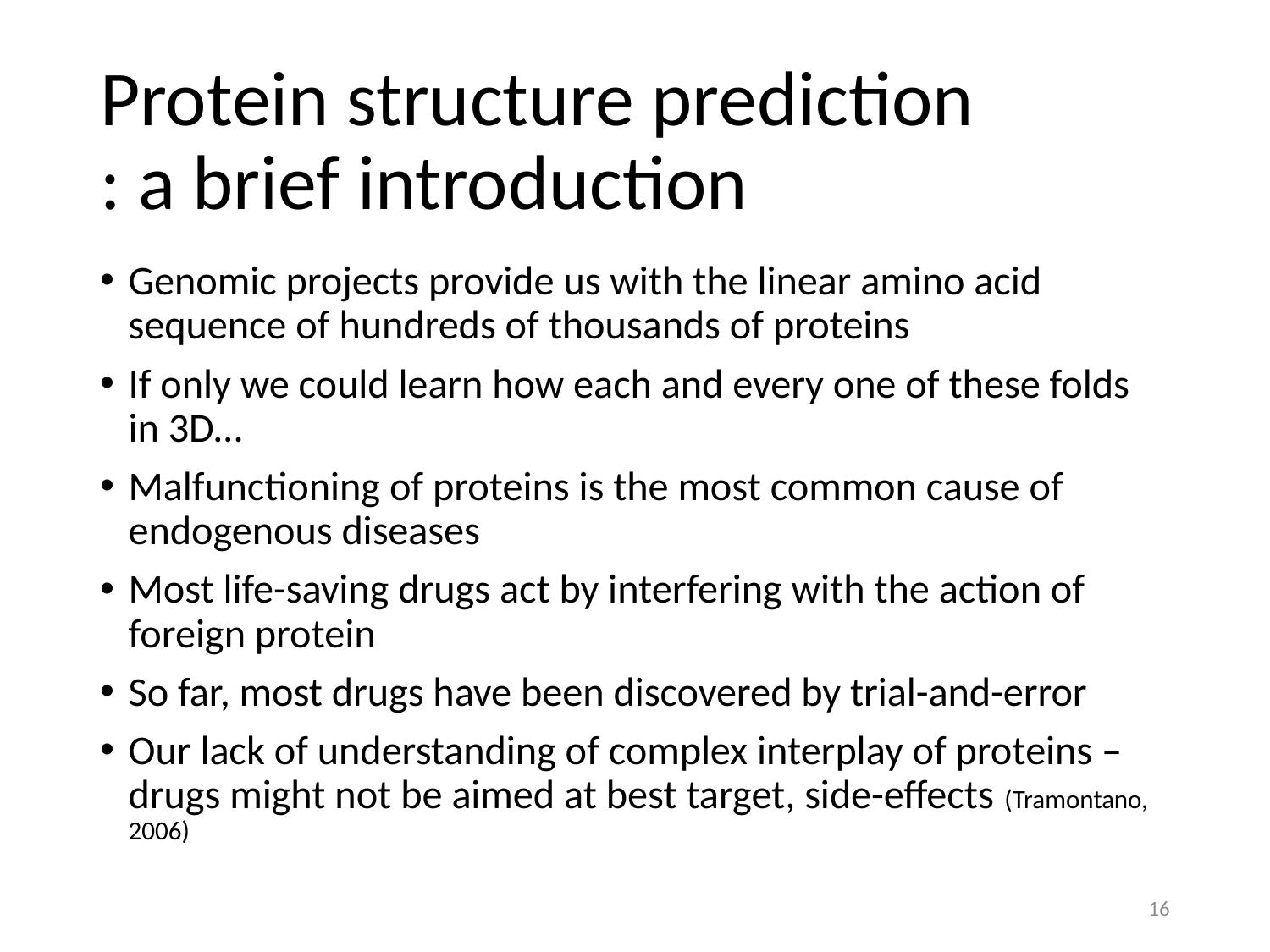

# Protein structure prediction : a brief introduction
Genomic projects provide us with the linear amino acid sequence of hundreds of thousands of proteins
If only we could learn how each and every one of these folds in 3D…
Malfunctioning of proteins is the most common cause of endogenous diseases
Most life-saving drugs act by interfering with the action of foreign protein
So far, most drugs have been discovered by trial-and-error
Our lack of understanding of complex interplay of proteins – drugs might not be aimed at best target, side-effects (Tramontano, 2006)

16